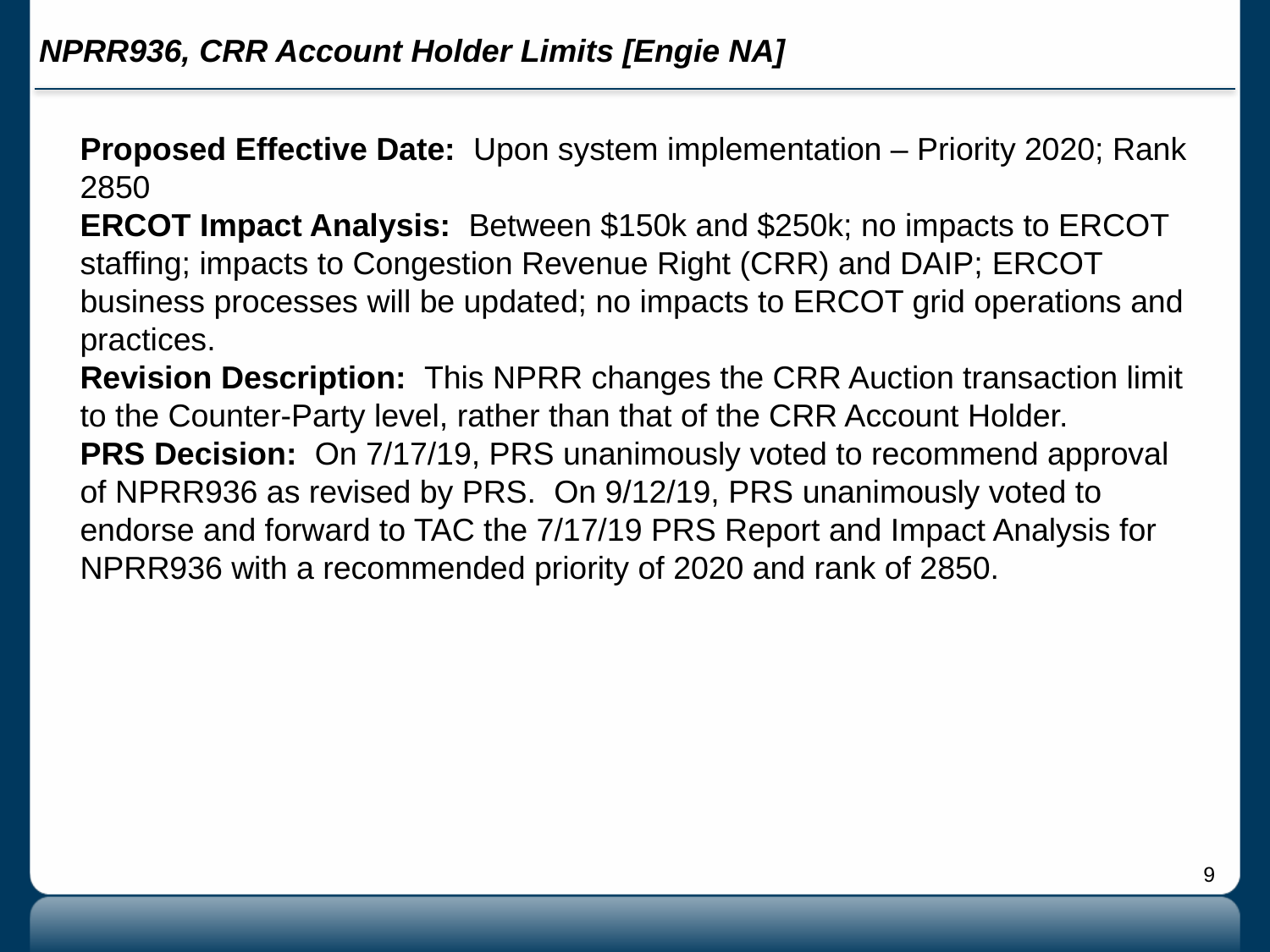

# NPRR936, CRR Account Holder Limits [Engie NA]
Proposed Effective Date:  Upon system implementation – Priority 2020; Rank 2850
ERCOT Impact Analysis:  Between $150k and $250k; no impacts to ERCOT staffing; impacts to Congestion Revenue Right (CRR) and DAIP; ERCOT business processes will be updated; no impacts to ERCOT grid operations and practices.
Revision Description:  This NPRR changes the CRR Auction transaction limit to the Counter-Party level, rather than that of the CRR Account Holder.
PRS Decision:  On 7/17/19, PRS unanimously voted to recommend approval of NPRR936 as revised by PRS.  On 9/12/19, PRS unanimously voted to endorse and forward to TAC the 7/17/19 PRS Report and Impact Analysis for NPRR936 with a recommended priority of 2020 and rank of 2850.